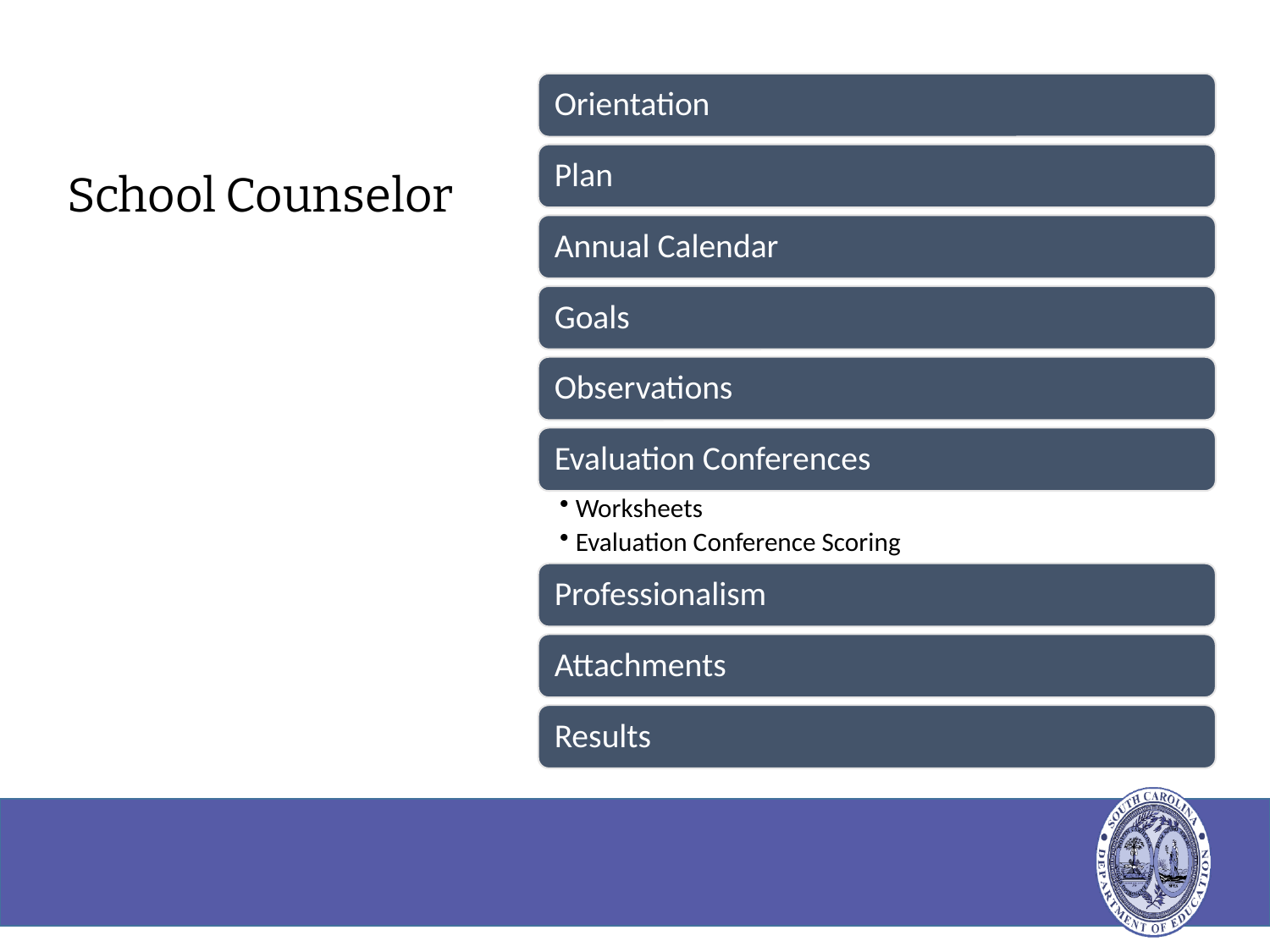

# School Counselor
Orientation
Plan
Annual Calendar
Goals
Observations
Evaluation Conferences
Worksheets
Evaluation Conference Scoring
Professionalism
Attachments
Results